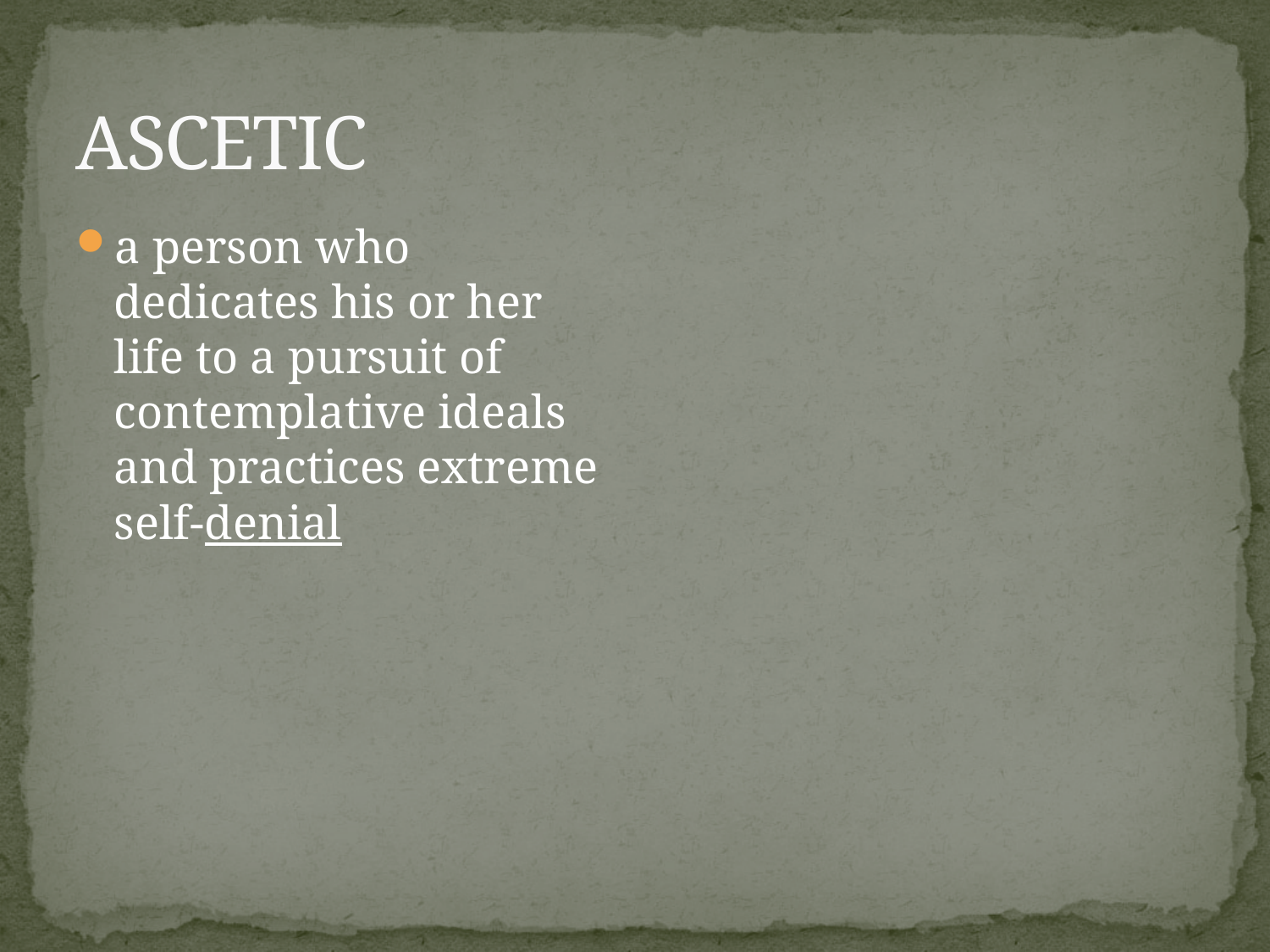

# ASCETIC
a person who dedicates his or her life to a pursuit of contemplative ideals and practices extreme self-denial